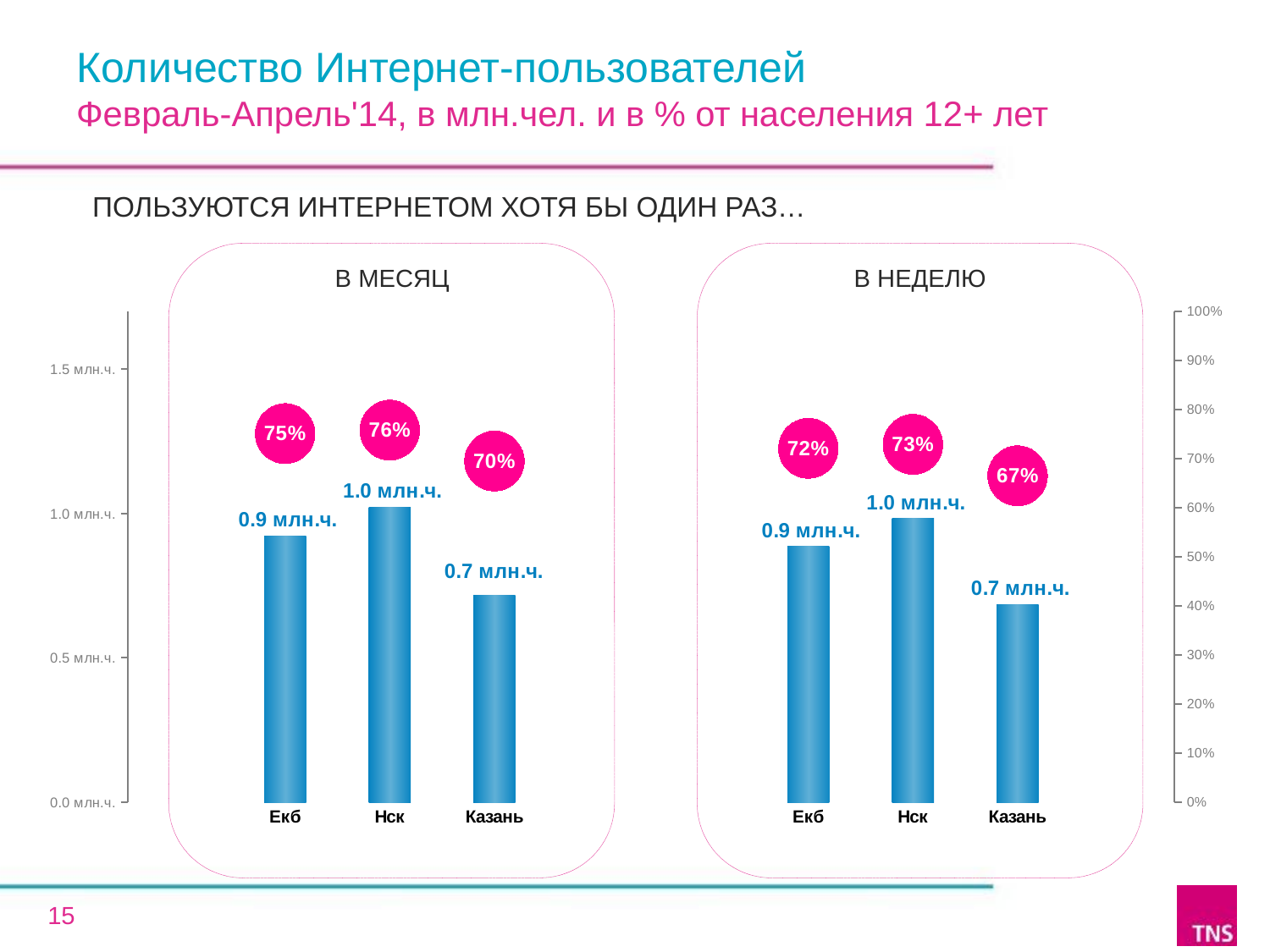

Количество Интернет-пользователей
Февраль-Апрель'14, в млн.чел. и в % от населения 12+ лет
ПОЛЬЗУЮТСЯ ИНТЕРНЕТОМ ХОТЯ БЫ ОДИН РАЗ…

В МЕСЯЦ

В НЕДЕЛЮ

### Chart

| Category | '000 | % |
|---|---|---|
|  | None | None |
| Екб | 0.9221 | 75.1 |
| Нск | 1.0215 | 75.8 |
| Казань | 0.715 | 69.5 |
|  | None | None |
|  | None | None |
| Екб | 0.886 | 72.1 |
| Нск | 0.9823 | 72.9 |
| Казань | 0.6842 | 66.5 |
15